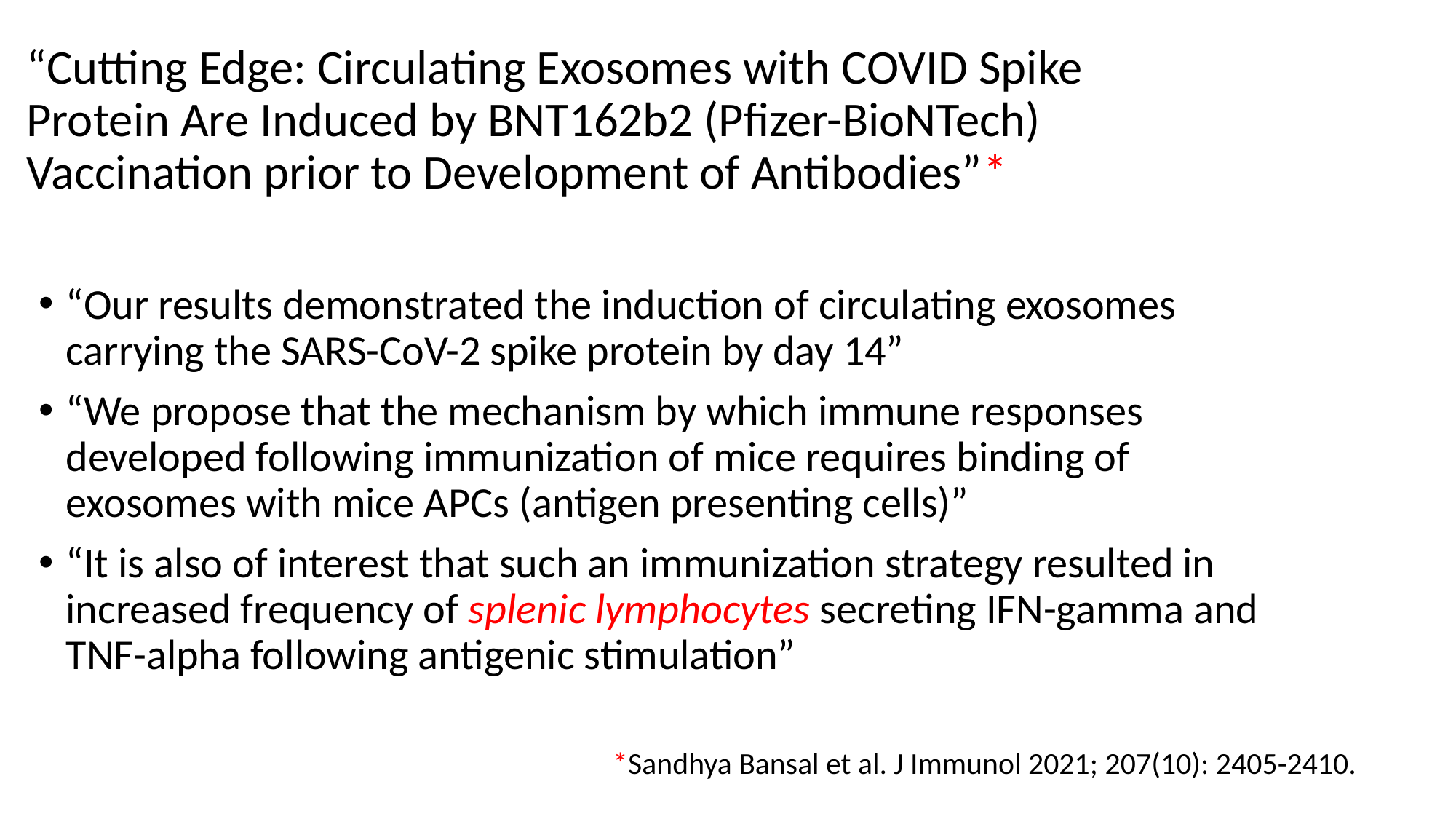

# “Cutting Edge: Circulating Exosomes with COVID Spike Protein Are Induced by BNT162b2 (Pfizer-BioNTech) Vaccination prior to Development of Antibodies”*
“Our results demonstrated the induction of circulating exosomes carrying the SARS-CoV-2 spike protein by day 14”
“We propose that the mechanism by which immune responses developed following immunization of mice requires binding of exosomes with mice APCs (antigen presenting cells)”
“It is also of interest that such an immunization strategy resulted in increased frequency of splenic lymphocytes secreting IFN-gamma and TNF-alpha following antigenic stimulation”

*Sandhya Bansal et al. J Immunol 2021; 207(10): 2405-2410.